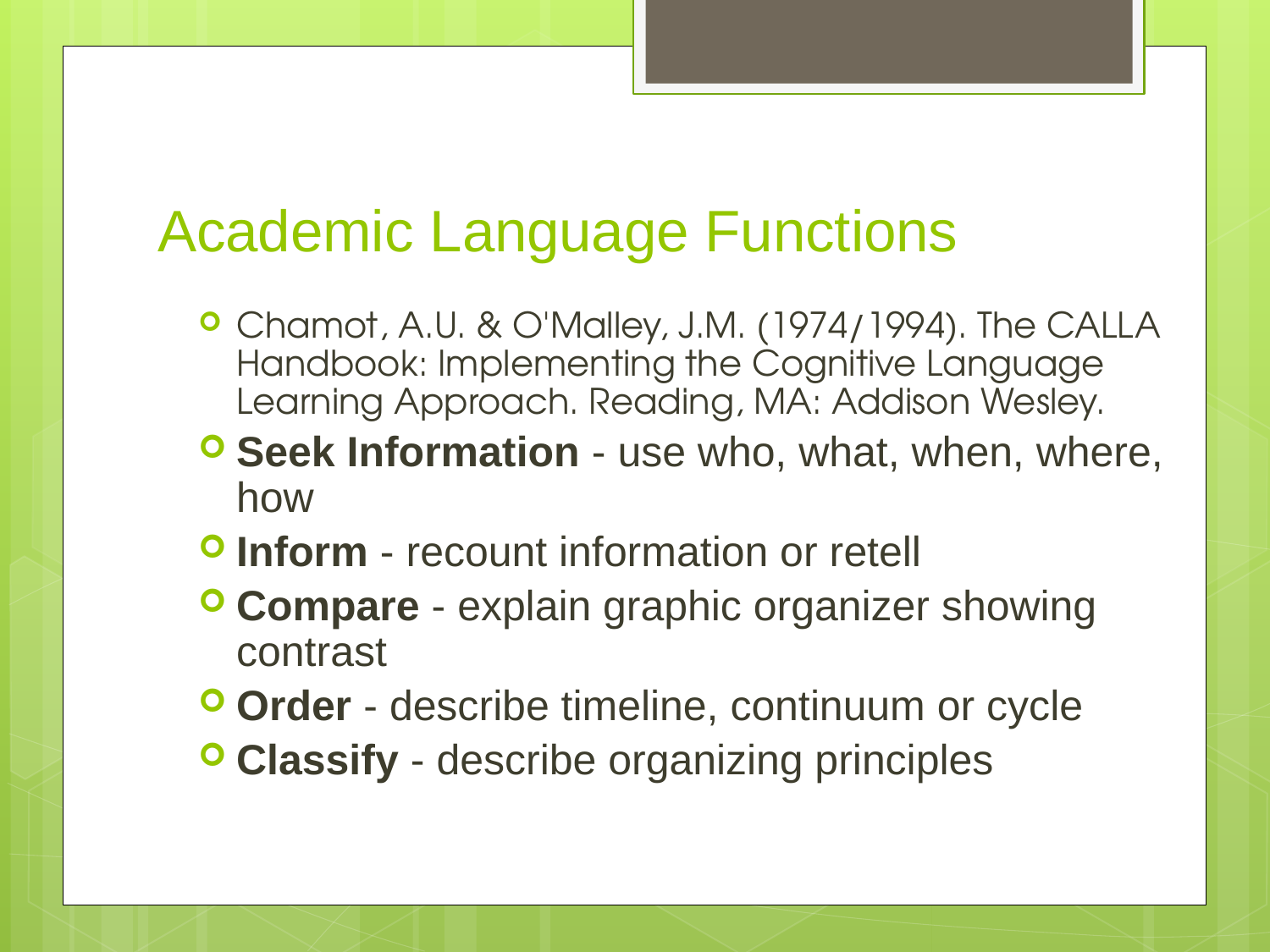

# Academic Language Functions
Chamot, A.U. & O'Malley, J.M. (1974/1994). The CALLA Handbook: Implementing the Cognitive Language Learning Approach. Reading, MA: Addison Wesley.
Seek Information - use who, what, when, where, how
Inform - recount information or retell
Compare - explain graphic organizer showing contrast
Order - describe timeline, continuum or cycle
Classify - describe organizing principles